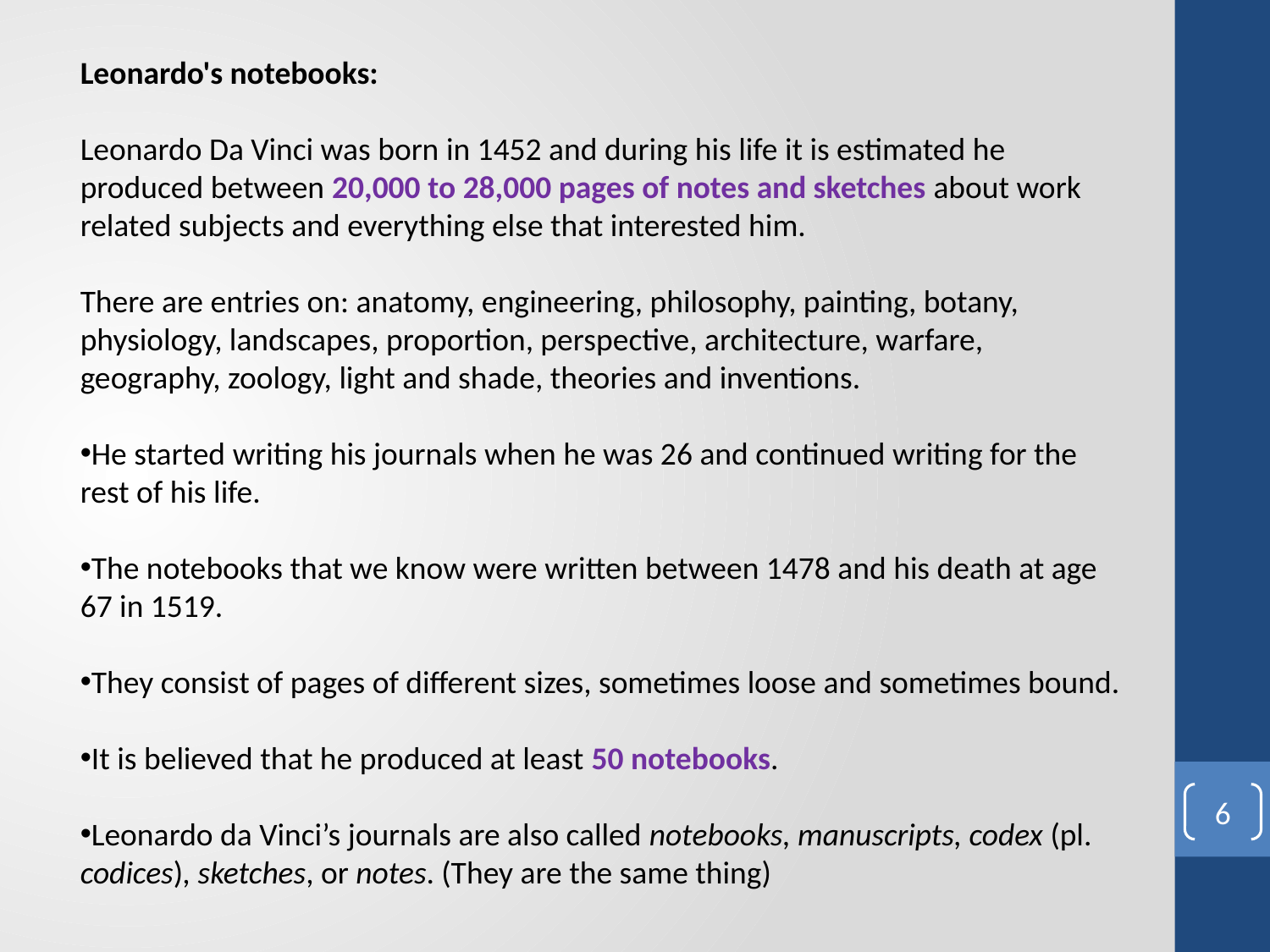

Leonardo's notebooks:

Leonardo Da Vinci was born in 1452 and during his life it is estimated he produced between 20,000 to 28,000 pages of notes and sketches about work related subjects and everything else that interested him.

There are entries on: anatomy, engineering, philosophy, painting, botany, physiology, landscapes, proportion, perspective, architecture, warfare, geography, zoology, light and shade, theories and inventions.

He started writing his journals when he was 26 and continued writing for the rest of his life.

The notebooks that we know were written between 1478 and his death at age 67 in 1519.

They consist of pages of different sizes, sometimes loose and sometimes bound.

It is believed that he produced at least 50 notebooks.

Leonardo da Vinci’s journals are also called notebooks, manuscripts, codex (pl. codices), sketches, or notes. (They are the same thing)
6